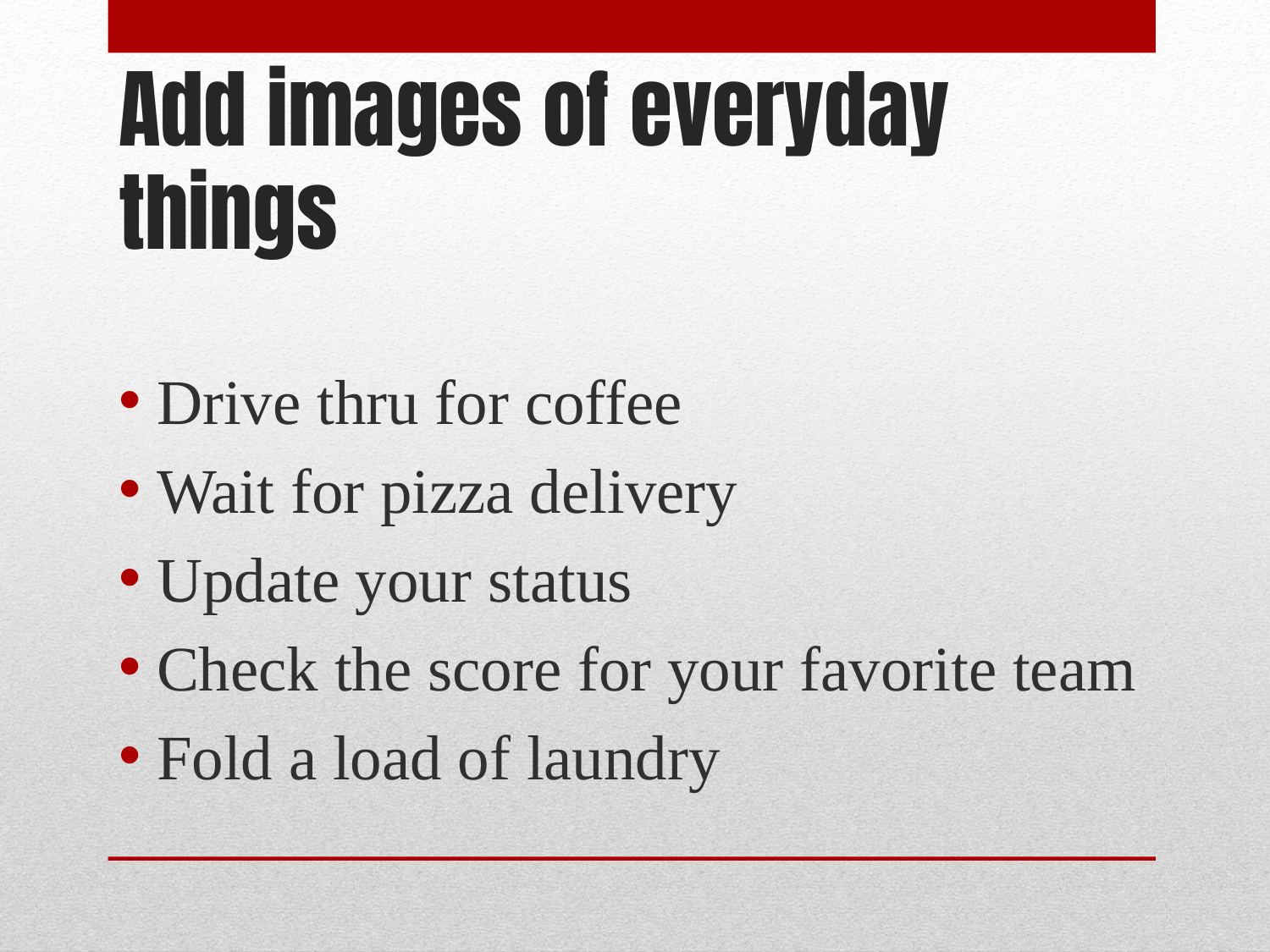

# Add images of everyday things
Drive thru for coffee
Wait for pizza delivery
Update your status
Check the score for your favorite team
Fold a load of laundry